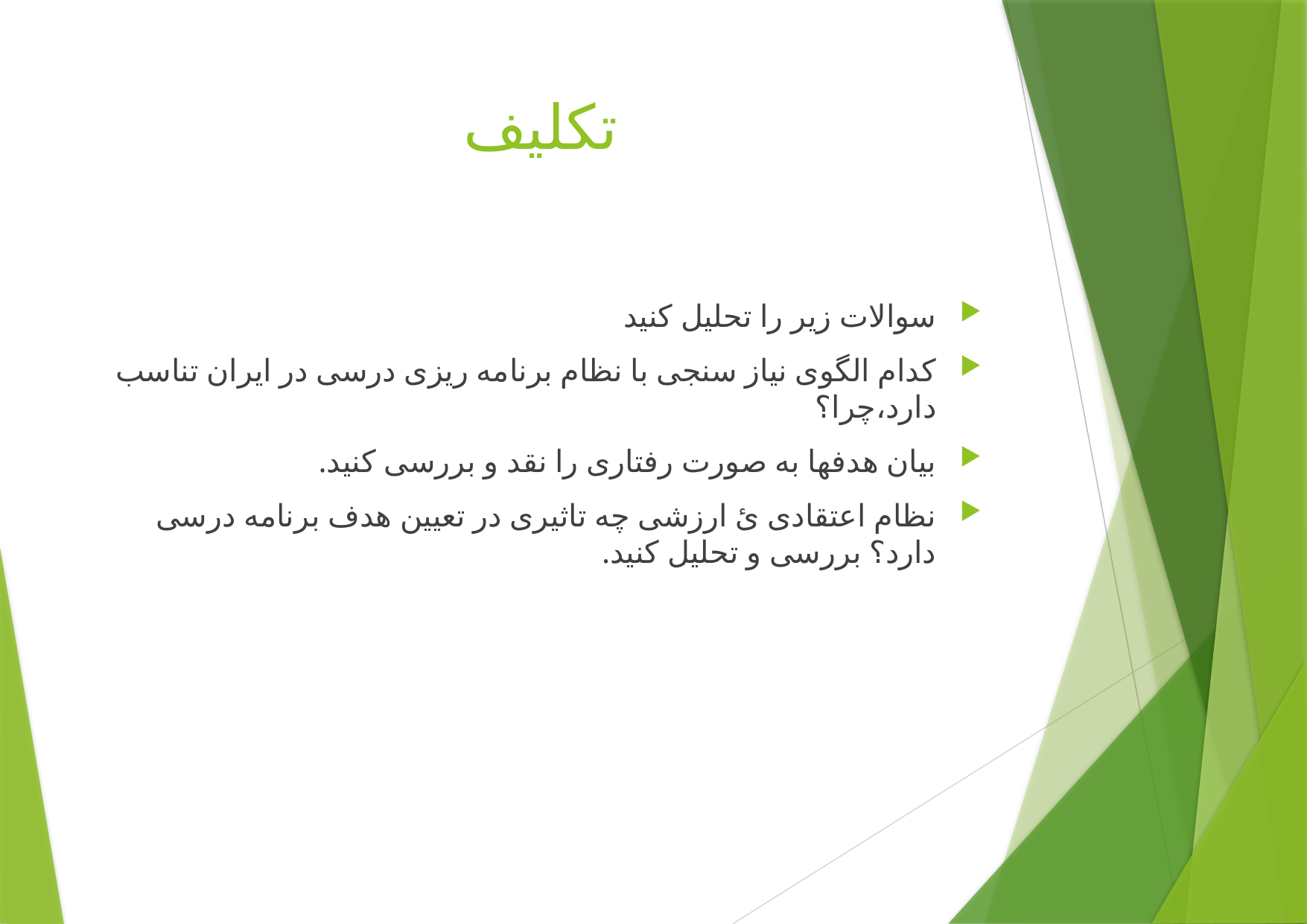

# تکلیف
سوالات زیر را تحلیل کنید
کدام الگوی نیاز سنجی با نظام برنامه ریزی درسی در ایران تناسب دارد،چرا؟
بیان هدفها به صورت رفتاری را نقد و بررسی کنید.
نظام اعتقادی ئ ارزشی چه تاثیری در تعیین هدف برنامه درسی دارد؟ بررسی و تحلیل کنید.